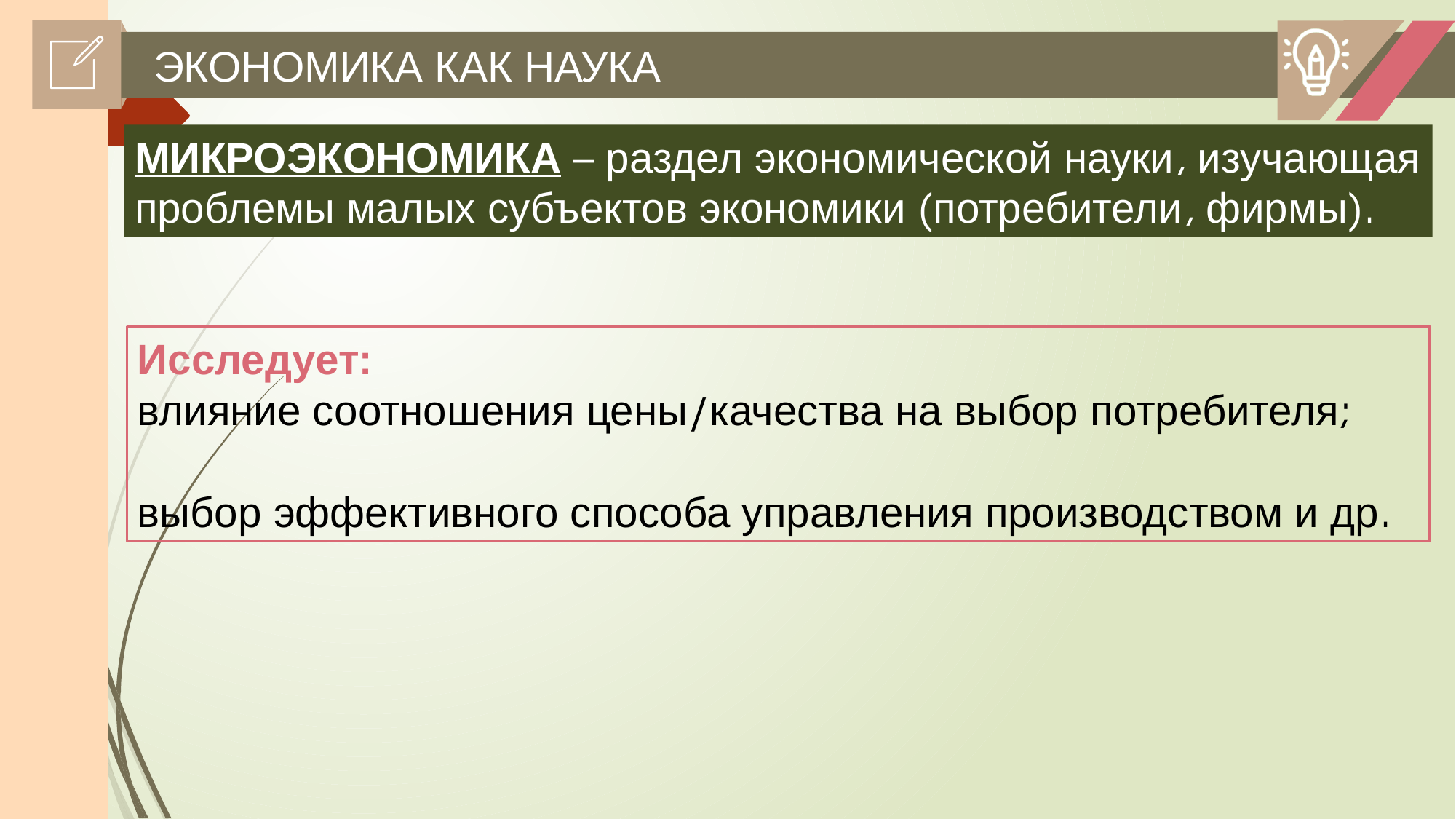

ЭКОНОМИКА КАК НАУКА

МИКРОЭКОНОМИКА – раздел экономической науки, изучающая проблемы малых субъектов экономики (потребители, фирмы).
Исследует:
влияние соотношения цены/качества на выбор потребителя;

выбор эффективного способа управления производством и др.